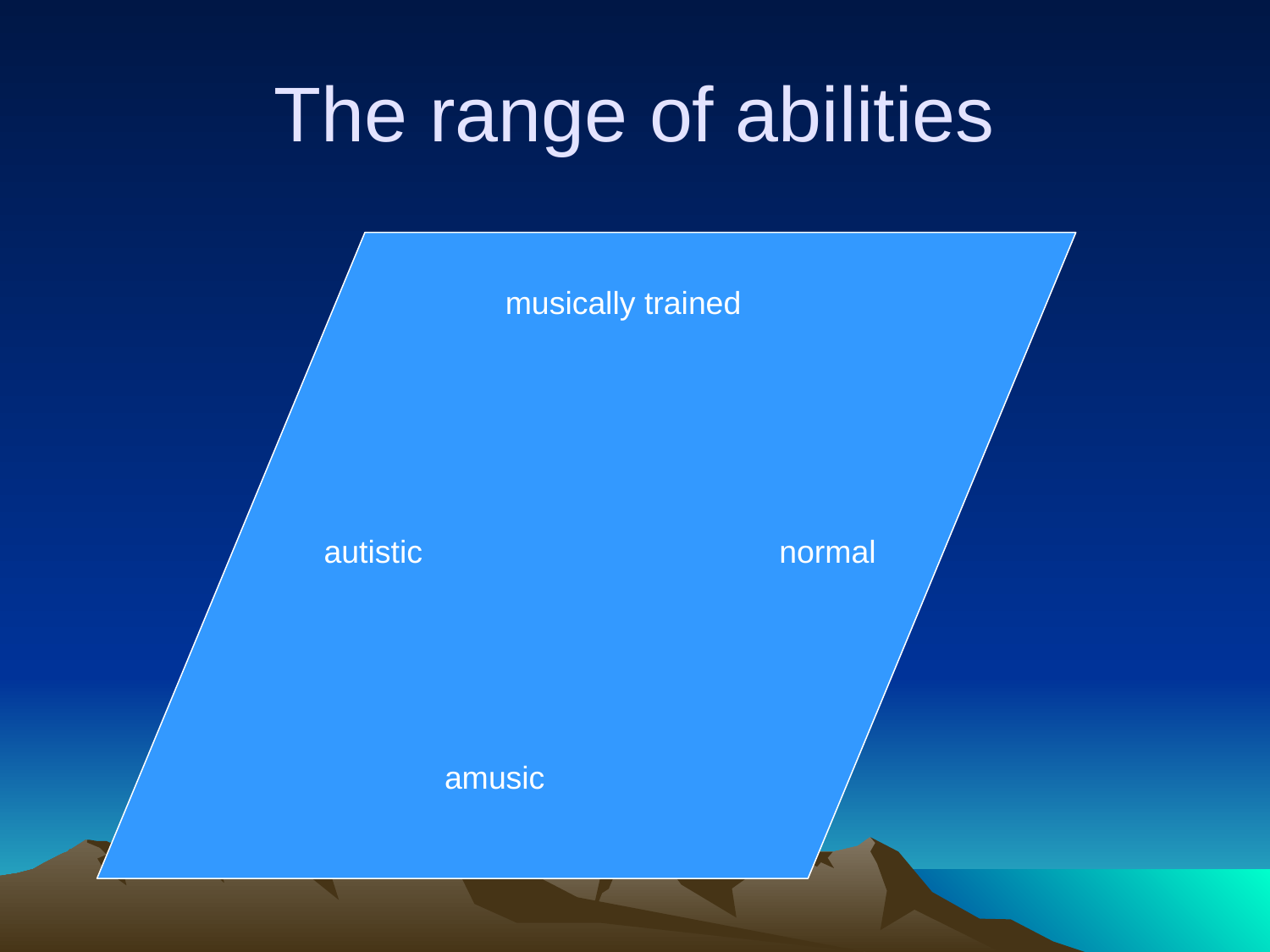

# The range of abilities

musically trained
autistic
normal
amusic